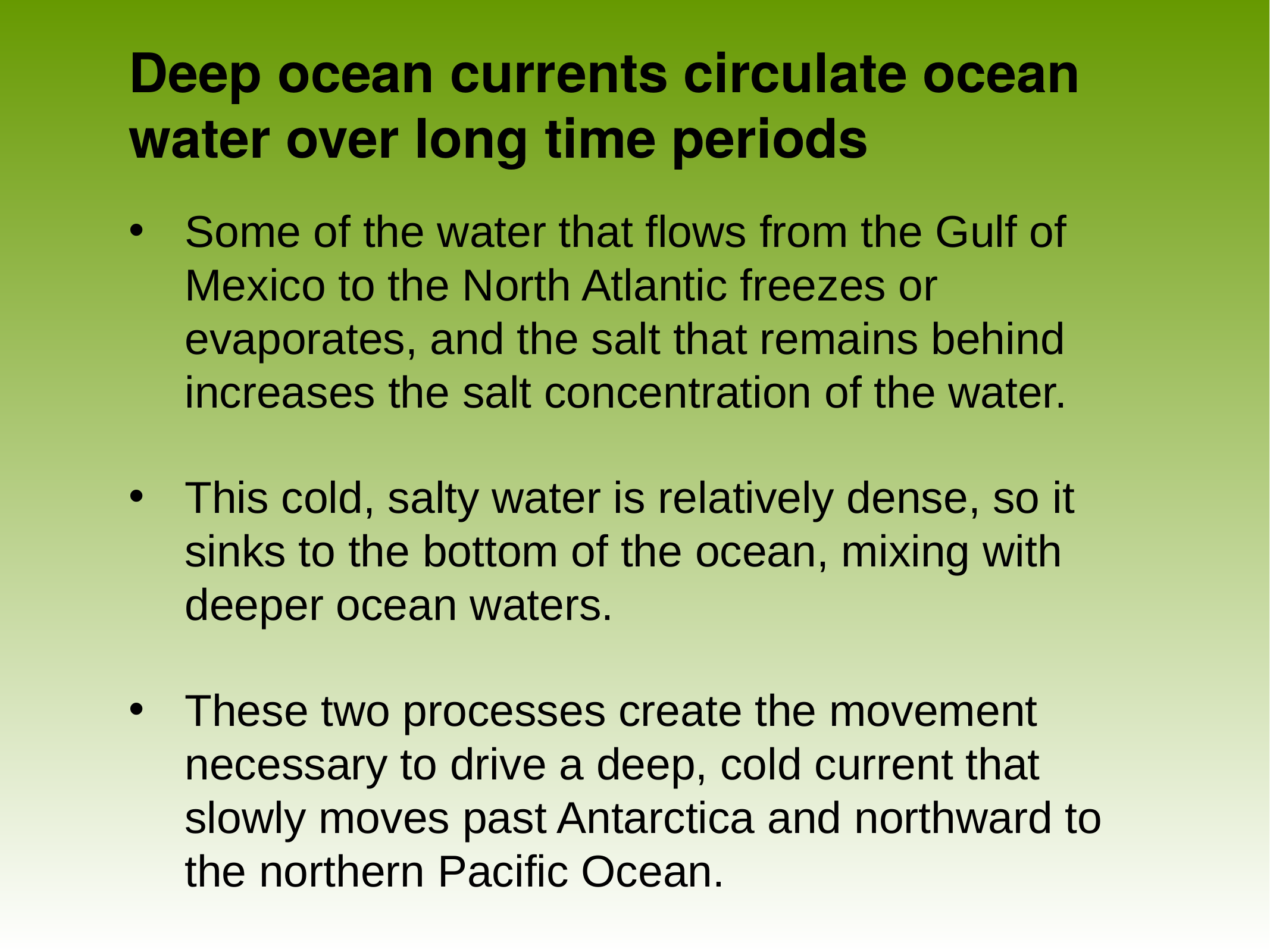

# Deep ocean currents circulate ocean water over long time periods
Some of the water that flows from the Gulf of Mexico to the North Atlantic freezes or evaporates, and the salt that remains behind increases the salt concentration of the water.
This cold, salty water is relatively dense, so it sinks to the bottom of the ocean, mixing with deeper ocean waters.
These two processes create the movement necessary to drive a deep, cold current that slowly moves past Antarctica and northward to the northern Pacific Ocean.